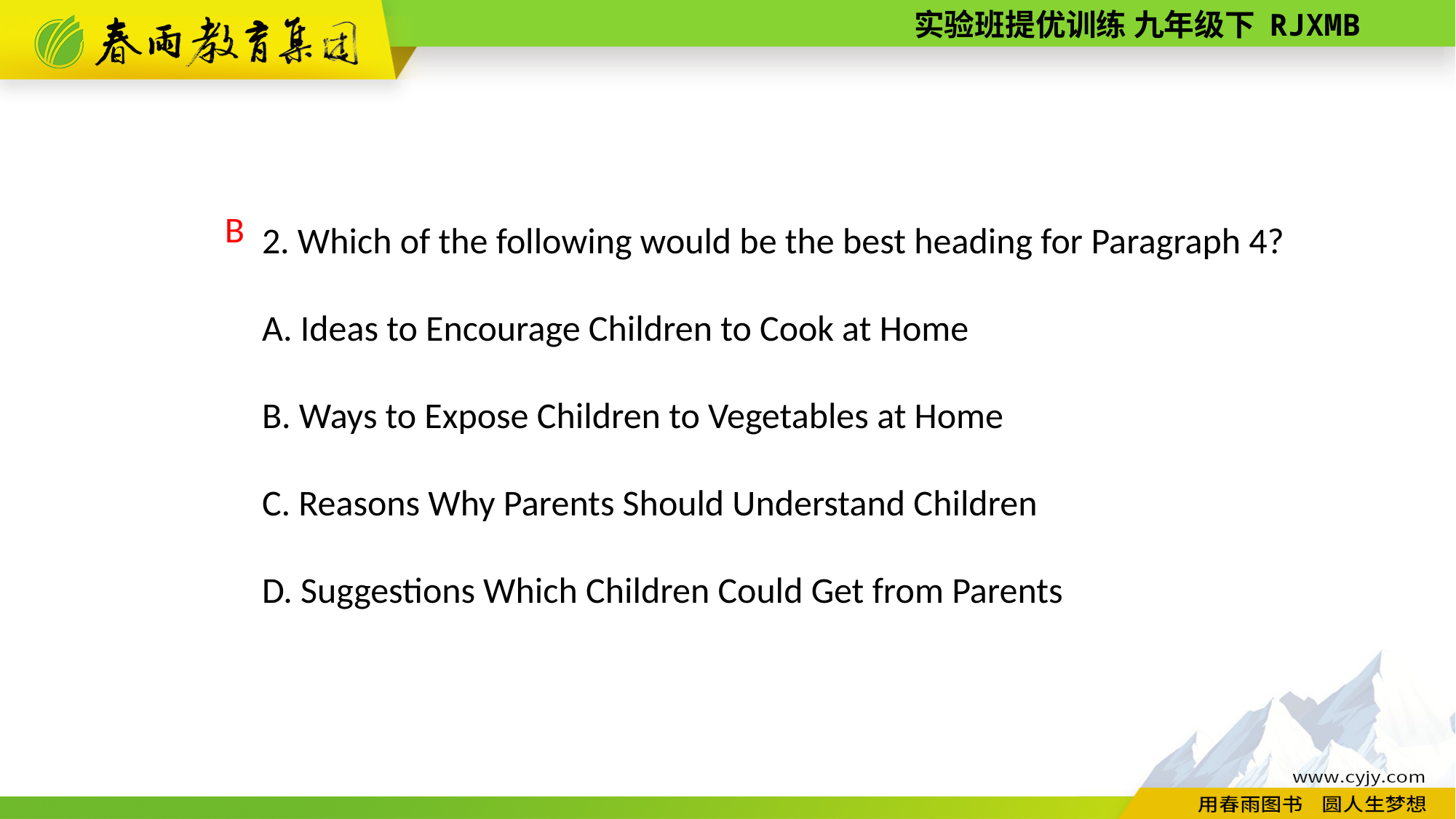

2. Which of the following would be the best heading for Paragraph 4?
A. Ideas to Encourage Children to Cook at Home
B. Ways to Expose Children to Vegetables at Home
C. Reasons Why Parents Should Understand Children
D. Suggestions Which Children Could Get from Parents
 B